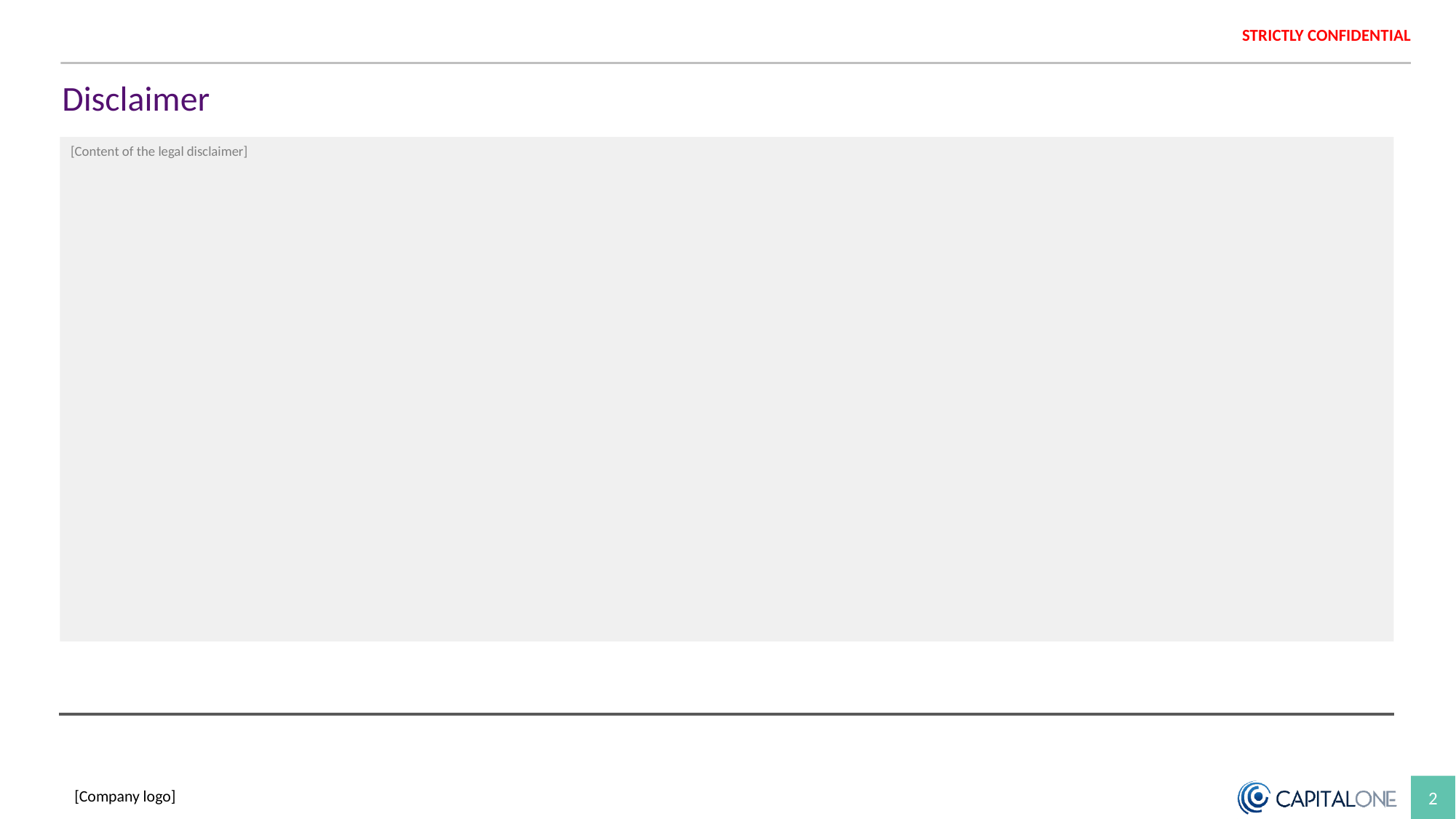

Colour palette

Disclaimer
[Content of the legal disclaimer]